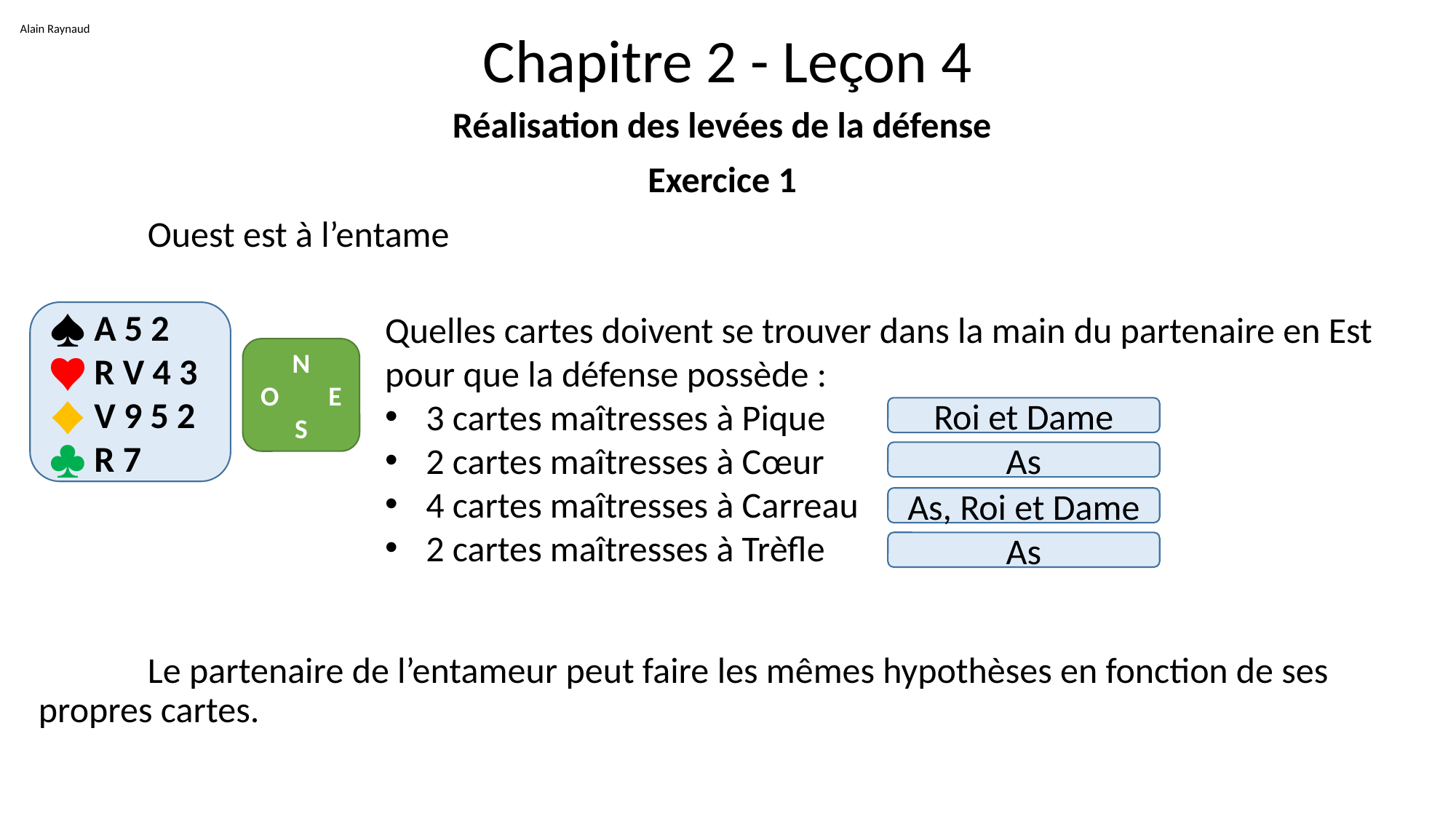

Alain Raynaud
# Chapitre 2 - Leçon 4
Réalisation des levées de la défense
Exercice 1
	Ouest est à l’entame

	Le partenaire de l’entameur peut faire les mêmes hypothèses en fonction de ses propres cartes.

Quelles cartes doivent se trouver dans la main du partenaire en Est pour que la défense possède :
3 cartes maîtresses à Pique
2 cartes maîtresses à Cœur
4 cartes maîtresses à Carreau
2 cartes maîtresses à Trèfle
♠ A 5 2
♥ R V 4 3
♦ V 9 5 2
♣ R 7
N
O        E
S
Roi et Dame
As
As, Roi et Dame
As